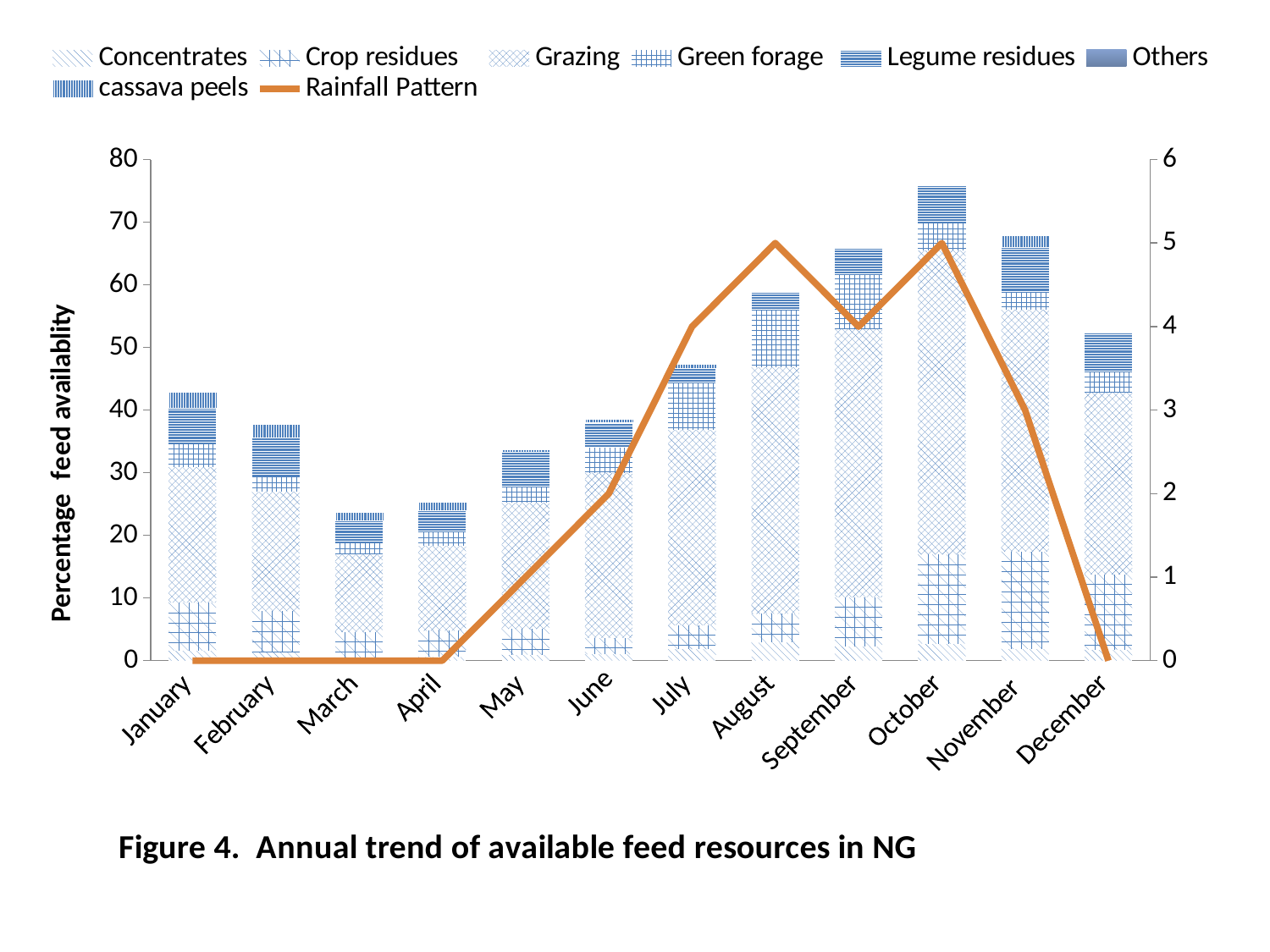

### Chart: Figure 4.  Annual trend of available feed resources in NG

| Category | Concentrates | Crop residues | Grazing | Green forage  | Legume residues | Others | cassava peels | Rainfall Pattern |
|---|---|---|---|---|---|---|---|---|
| January  | 1.5625 | 7.687499999999996 | 21.625 | 3.687500000000043 | 5.812499999999996 | 0.0 | 2.4 | 0.0 |
| February  | 1.375 | 6.5 | 19.062499999999588 | 2.312499999999948 | 6.4375 | 0.0 | 1.9000000000000001 | 0.0 |
| March  | 0.5 | 4.062499999999996 | 12.375000000000076 | 1.75 | 3.687500000000043 | 0.0 | 1.2 | 0.0 |
| April  | 0.5882352941176371 | 4.1764705882352855 | 13.58823529411765 | 2.1176470588235294 | 3.5294117647058822 | 0.0 | 1.2 | 0.0 |
| May  | 0.9411764705882356 | 4.117647058823529 | 20.117647058823533 | 2.588235294117647 | 5.588235294117649 | 0.0 | 0.3000000000000003 | 1.0 |
|  June | 1.0 | 2.6470588235294117 | 26.35294117647059 | 4.058823529411765 | 3.9411764705882337 | 0.0 | 0.4 | 2.0 |
| July  | 1.8235294117647058 | 3.823529411764706 | 31.176470588235286 | 7.470588235294152 | 2.4705882352941178 | 0.0 | 0.5 | 4.0 |
| August  | 2.8823529411764706 | 4.588235294117649 | 39.352941176470544 | 9.117647058823529 | 2.8823529411764706 | 0.0 | 0.0 | 5.0 |
| September  | 2.23529411764706 | 7.8823529411764675 | 42.88235294117656 | 8.705882352941176 | 4.1764705882352855 | 0.0 | 0.0 | 4.0 |
| October  | 2.70588235294118 | 14.23529411764707 | 48.58823529411765 | 4.235294117647059 | 6.117647058823529 | 0.0 | 0.0 | 5.0 |
| November   | 1.8823529411765 | 15.529411764705868 | 38.58823529411765 | 2.823529411764706 | 7.1764705882352855 | 0.0 | 1.8 | 3.0 |
| December  | 1.7647058823529398 | 12.0 | 29.117647058823533 | 3.176470588235294 | 6.294117647058688 | 0.0 | 0.0 | 0.0 |